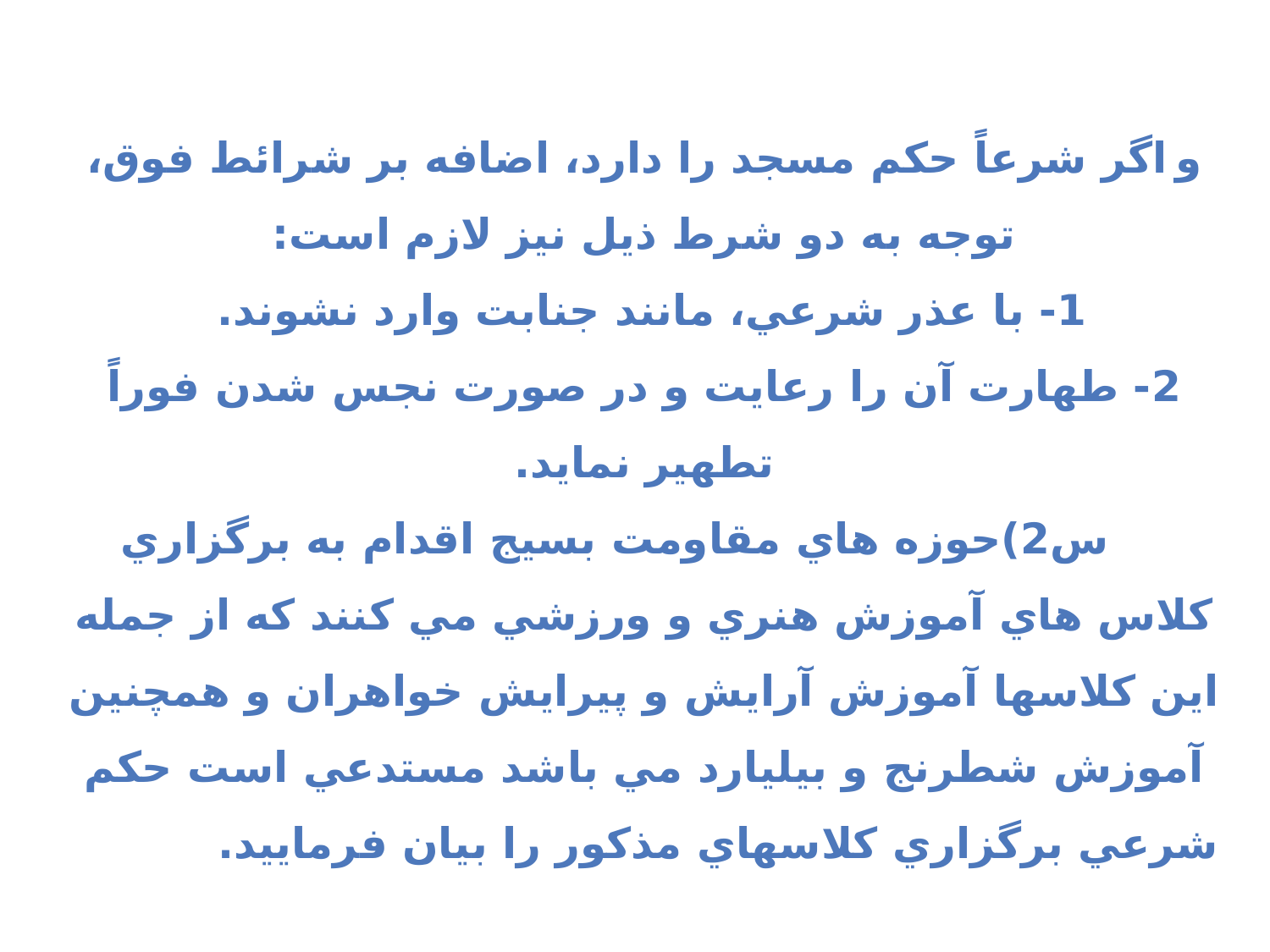

و اگر شرعاً حكم مسجد را دارد، اضافه بر شرائط فوق، توجه به دو شرط ذيل نيز لازم است:
1- با عذر شرعي، مانند جنابت وارد نشوند.
2- طهارت آن را رعايت و در صورت نجس شدن فوراً تطهير نمايد.
    س2)حوزه هاي مقاومت بسيج اقدام به برگزاري كلاس هاي آموزش هنري و ورزشي مي كنند كه از جمله اين كلاسها آموزش آرايش و پيرايش خواهران و همچنين آموزش شطرنج و بيليارد مي باشد مستدعي است حكم شرعي برگزاري كلاسهاي مذكور را بيان فرماييد.                                                                                                           ج)آموزش و برنامه هاي اوقات فراغت عزيزان بسيجي، بايد موجب رشد و تعالي آنان گردد، و از برگزاري برنامه هايي كه در شأن اين عزيزان نيست خودداري شود.